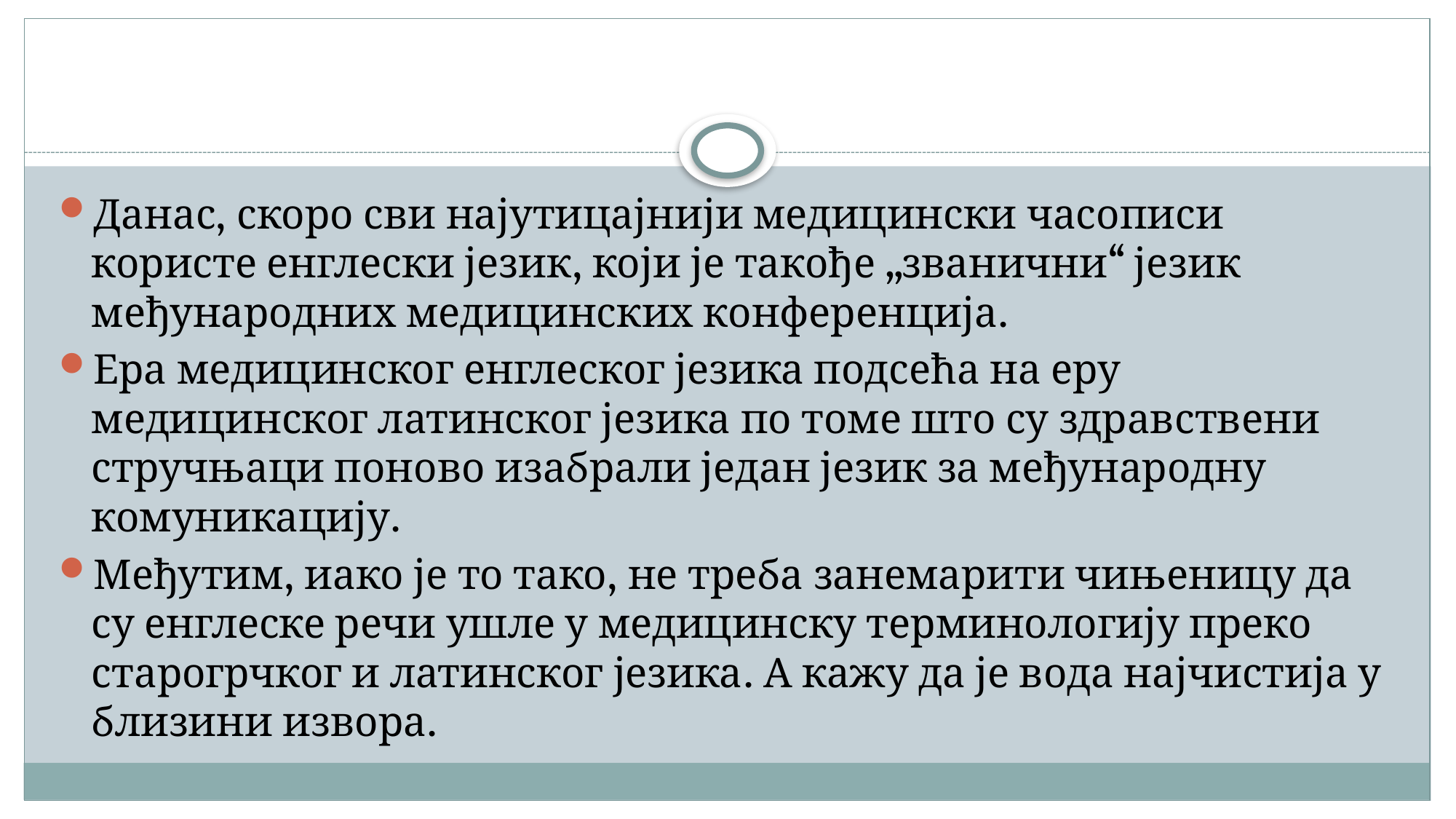

#
Данас, скоро сви најутицајнији медицински часописи користе енглески језик, који је такође „званични“ језик међународних медицинских конференција.
Ера медицинског енглеског језика подсећа на еру медицинског латинског језика по томе што су здравствени стручњаци поново изабрали један језик за међународну комуникацију.
Међутим, иако је то тако, не треба занемарити чињеницу да су енглеске речи ушле у медицинску терминологију преко старогрчког и латинског језика. А кажу да је вода најчистија у близини извора.